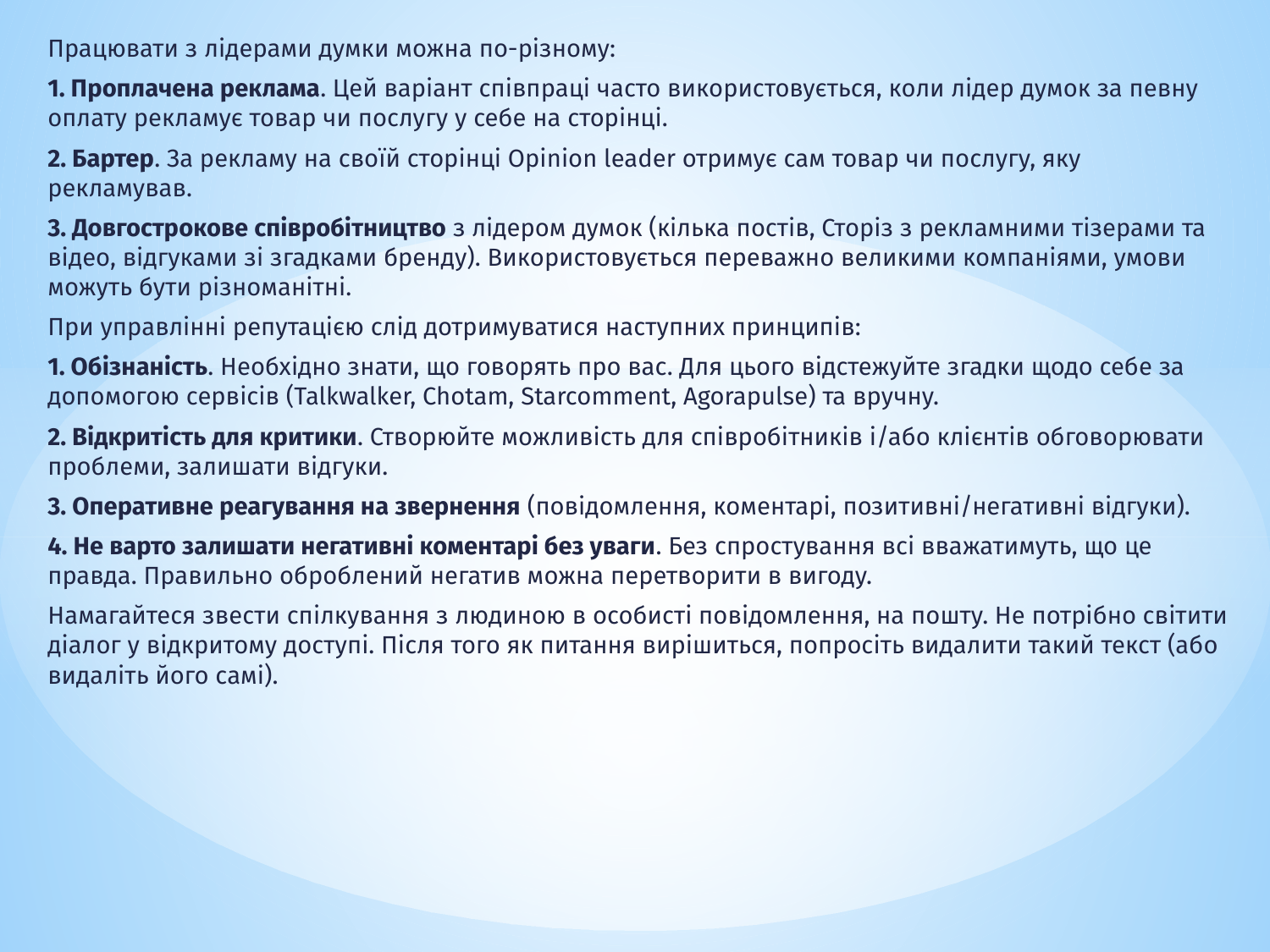

Працювати з лідерами думки можна по-різному:
1. Проплачена реклама. Цей варіант співпраці часто використовується, коли лідер думок за певну оплату рекламує товар чи послугу у себе на сторінці.
2. Бартер. За рекламу на своїй сторінці Opinion leader отримує сам товар чи послугу, яку рекламував.
3. Довгострокове співробітництво з лідером думок (кілька постів, Сторіз з рекламними тізерами та відео, відгуками зі згадками бренду). Використовується переважно великими компаніями, умови можуть бути різноманітні.
При управлінні репутацією слід дотримуватися наступних принципів:
1. Обізнаність. Необхідно знати, що говорять про вас. Для цього відстежуйте згадки щодо себе за допомогою сервісів (Talkwalker, Chotam, Starcomment, Agorapulse) та вручну.
2. Відкритість для критики. Створюйте можливість для співробітників і/або клієнтів обговорювати проблеми, залишати відгуки.
3. Оперативне реагування на звернення (повідомлення, коментарі, позитивні/негативні відгуки).
4. Не варто залишати негативні коментарі без уваги. Без спростування всі вважатимуть, що це правда. Правильно оброблений негатив можна перетворити в вигоду.
Намагайтеся звести спілкування з людиною в особисті повідомлення, на пошту. Не потрібно світити діалог у відкритому доступі. Після того як питання вирішиться, попросіть видалити такий текст (або видаліть його самі).